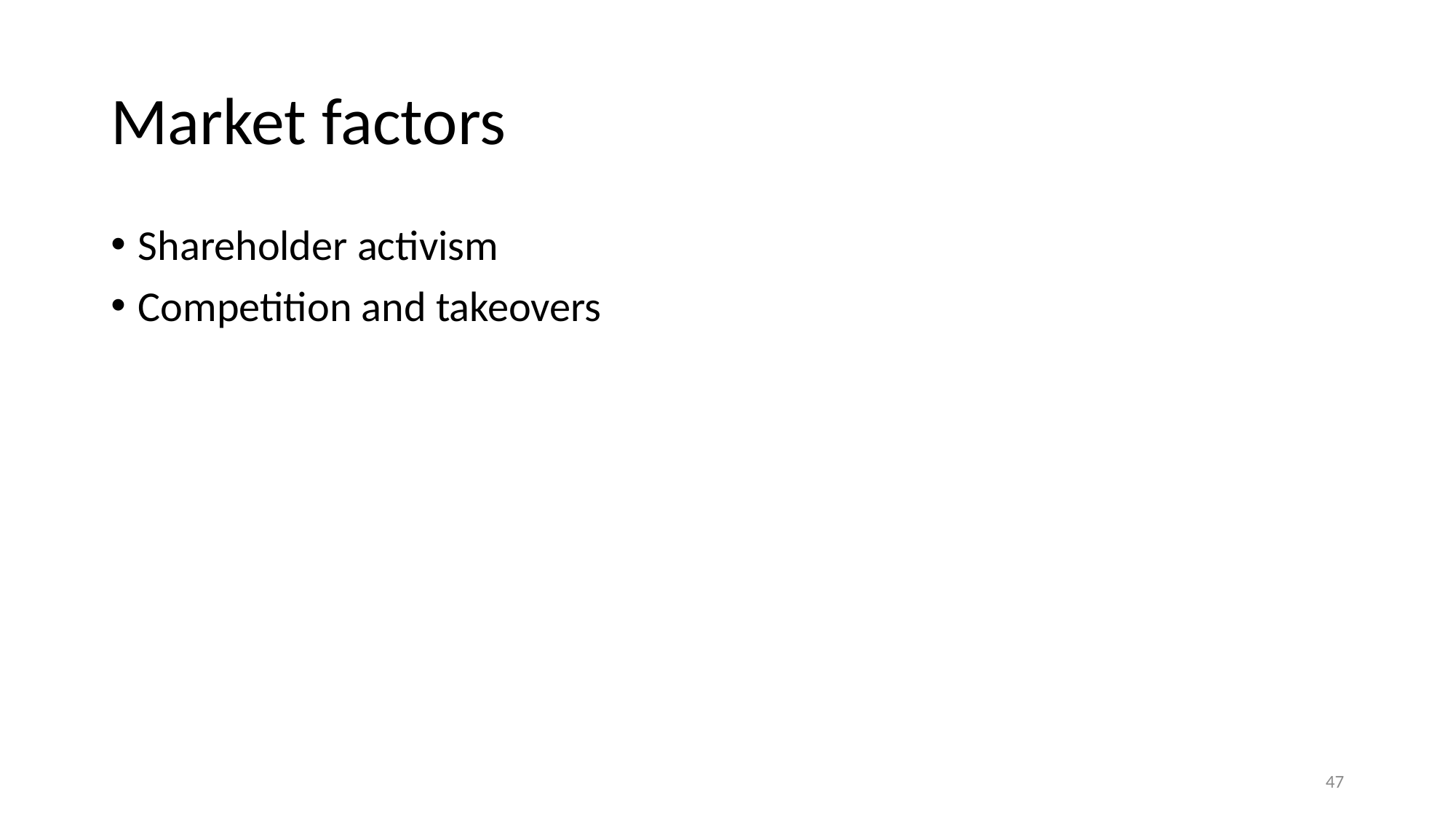

# Market factors
Shareholder activism
Competition and takeovers
47